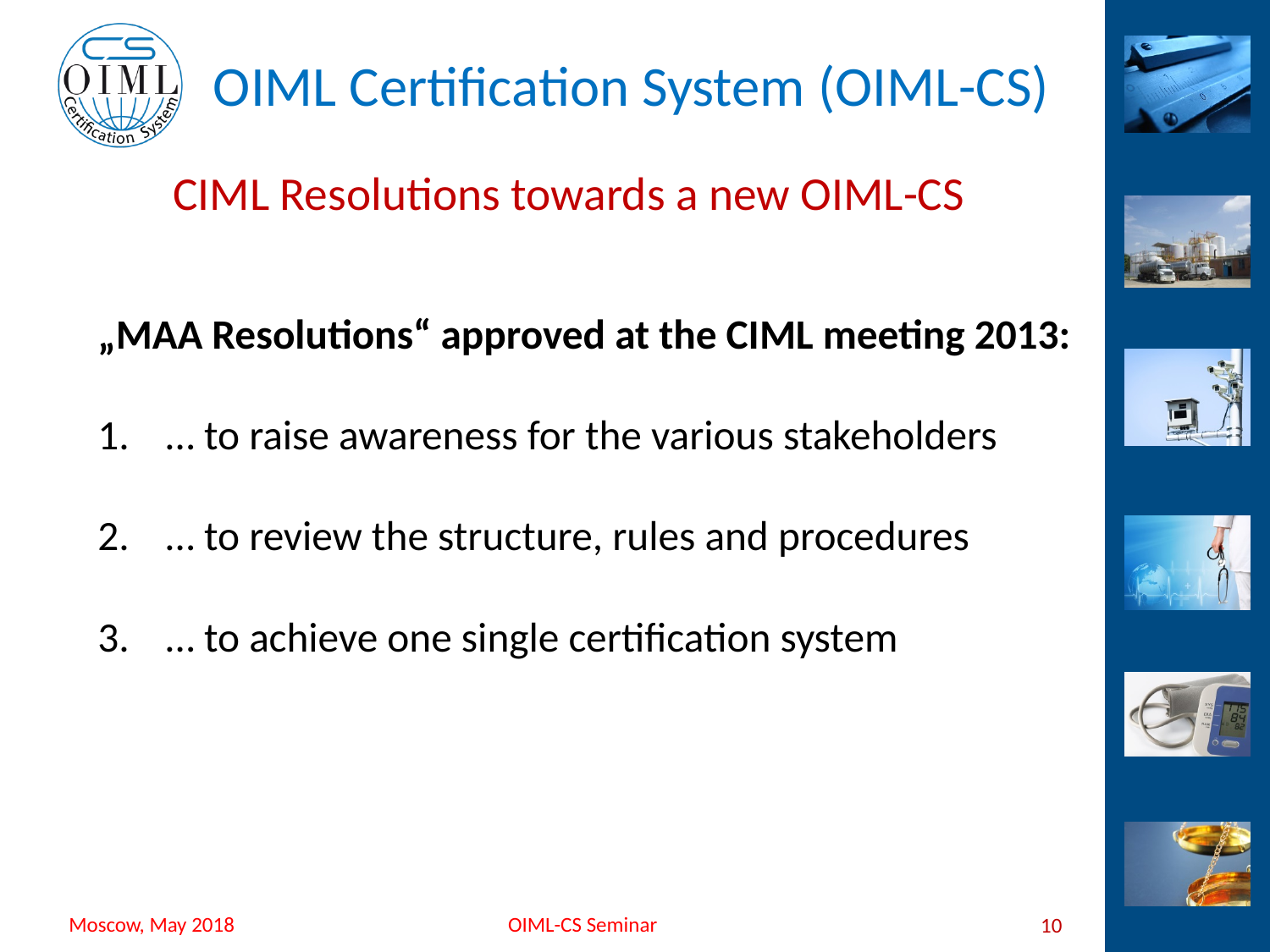

# CIML Resolutions towards a new OIML-CS
„MAA Resolutions“ approved at the CIML meeting 2013:
… to raise awareness for the various stakeholders
… to review the structure, rules and procedures
… to achieve one single certification system
10